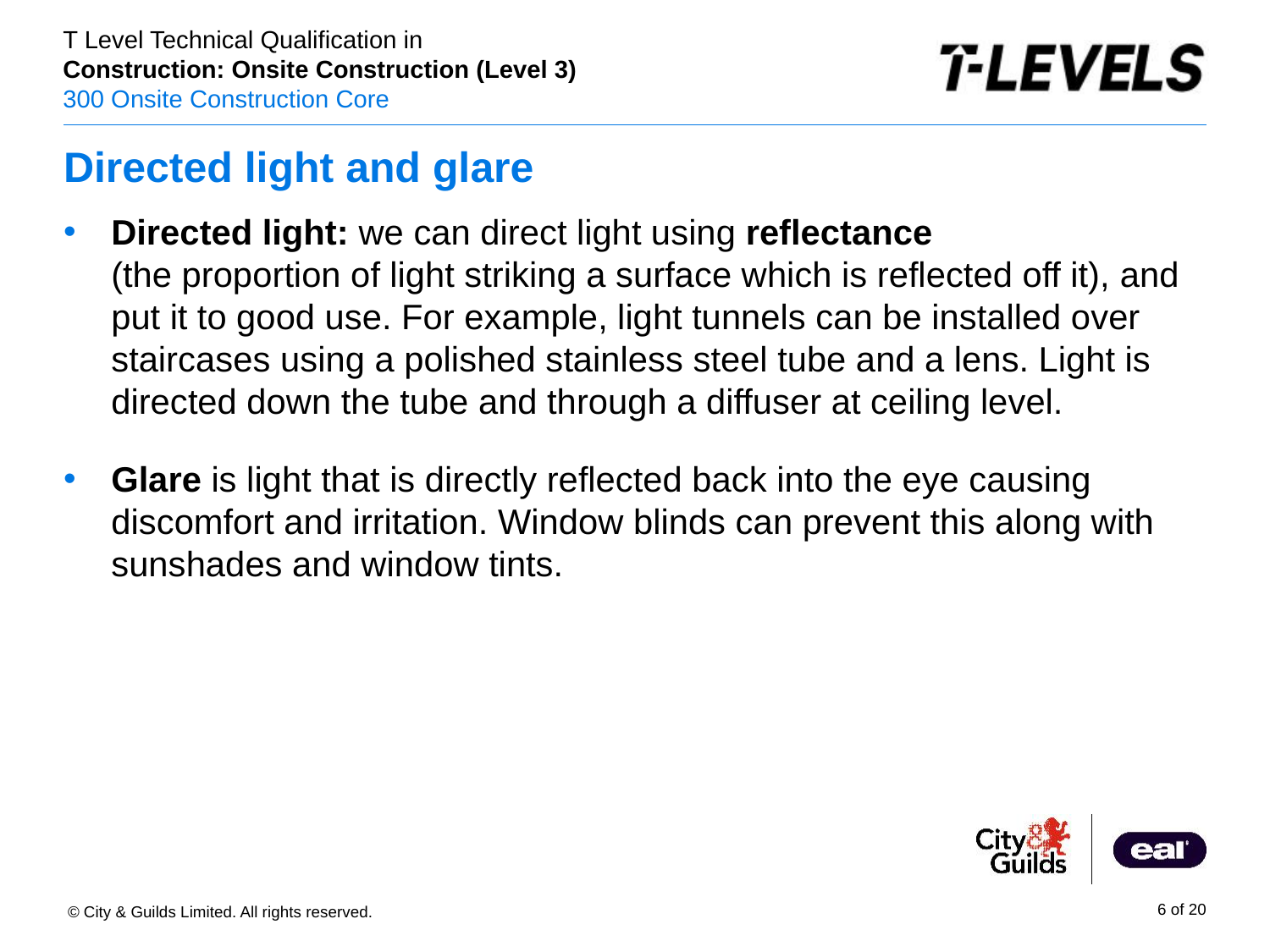

# Directed light and glare
Directed light: we can direct light using reflectance (the proportion of light striking a surface which is reflected off it), and put it to good use. For example, light tunnels can be installed over staircases using a polished stainless steel tube and a lens. Light is directed down the tube and through a diffuser at ceiling level.
Glare is light that is directly reflected back into the eye causing discomfort and irritation. Window blinds can prevent this along with sunshades and window tints.